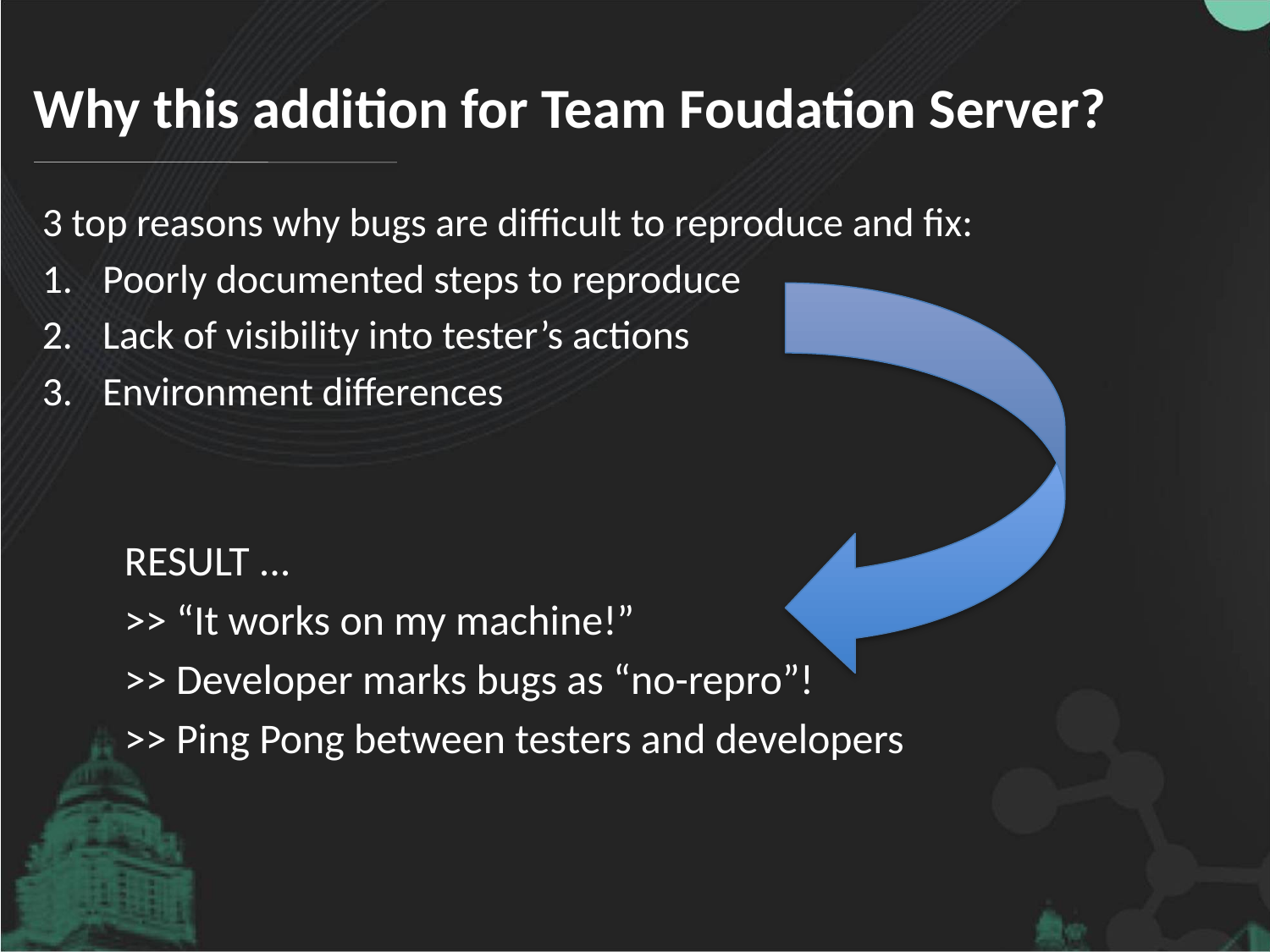

# Why this addition for Team Foudation Server?
3 top reasons why bugs are difficult to reproduce and fix:
Poorly documented steps to reproduce
Lack of visibility into tester’s actions
Environment differences

RESULT ...
>> “It works on my machine!”
>> Developer marks bugs as “no-repro”!
>> Ping Pong between testers and developers